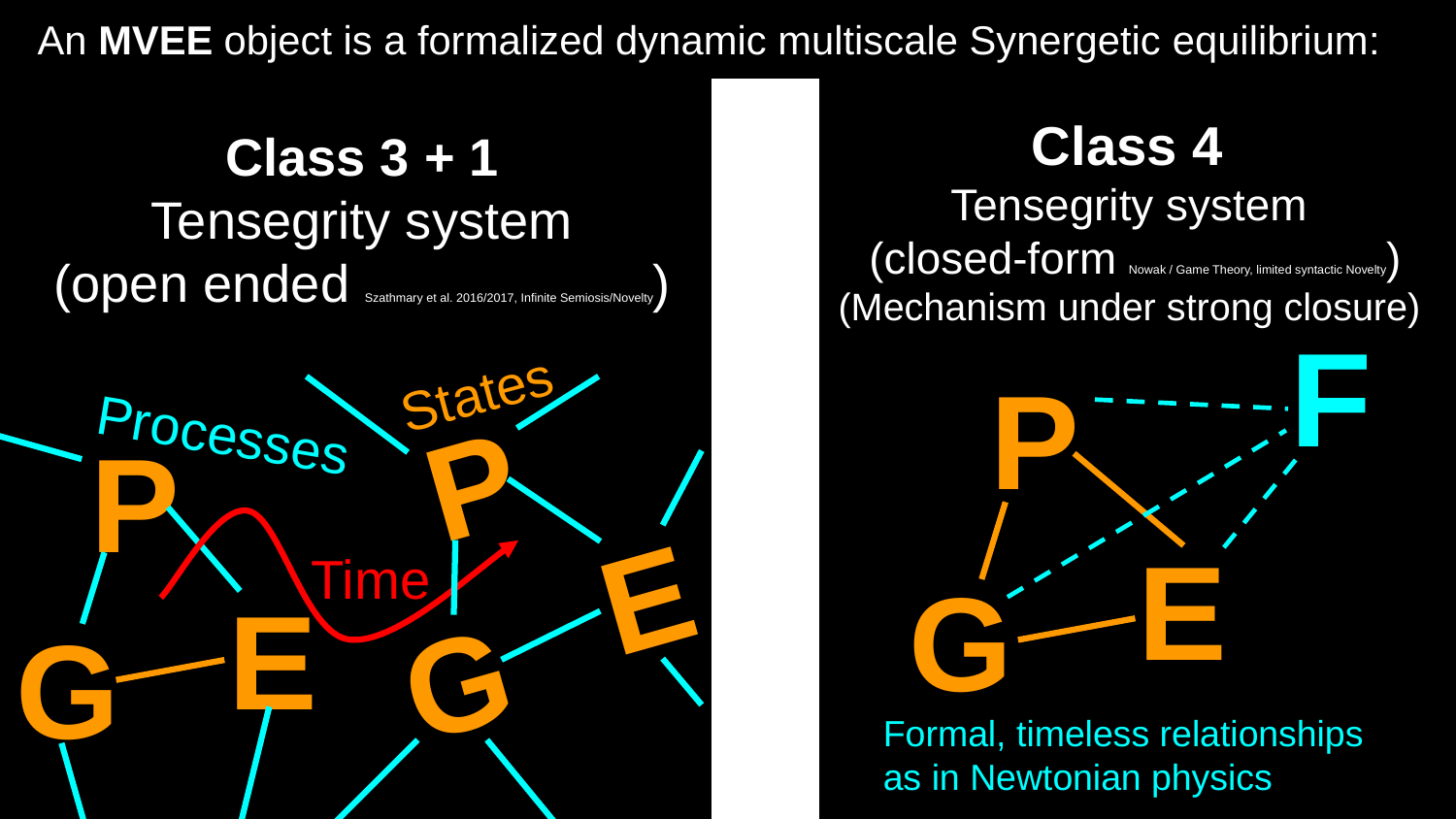

An MVEE object is a formalized dynamic multiscale Synergetic equilibrium:

Class 4
Tensegrity system
(closed-form Nowak / Game Theory, limited syntactic Novelty)
(Mechanism under strong closure)
Class 3 + 1
Tensegrity system
(open ended Szathmary et al. 2016/2017, Infinite Semiosis/Novelty)

F
P
States
P
Processes
P
E

E
Time
G
E
G
G
Formal, timeless relationships
as in Newtonian physics